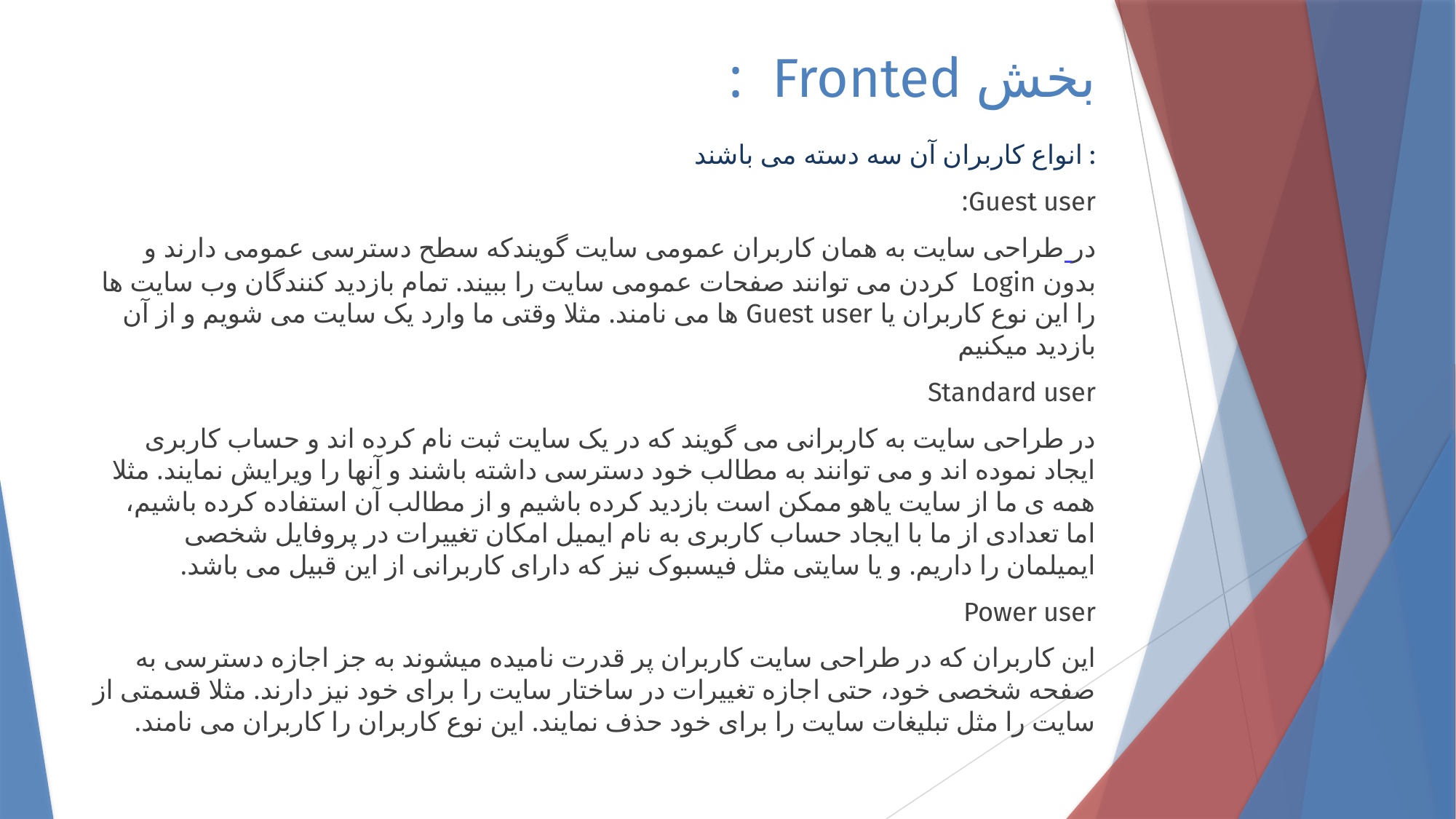

# بخش Fronted  :
انواع کاربران آن سه دسته می باشند :
Guest user:
در طراحی سایت به همان کاربران عمومی سایت گویندکه سطح دسترسی عمومی دارند و بدون Login  کردن می توانند صفحات عمومی سایت را ببیند. تمام بازدید کنندگان وب سایت ها را این نوع کاربران یا Guest user ها می نامند. مثلا وقتی ما وارد یک سایت می شویم و از آن بازدید میکنیم
Standard user
در طراحی سایت به کاربرانی می گویند که در یک سایت ثبت نام کرده اند و حساب کاربری ایجاد نموده اند و می توانند به مطالب خود دسترسی داشته باشند و آنها را ویرایش نمایند. مثلا همه ی ما از سایت یاهو ممکن است بازدید کرده باشیم و از مطالب آن استفاده کرده باشیم، اما تعدادی از ما با ایجاد حساب کاربری به نام ایمیل امکان تغییرات در پروفایل شخصی ایمیلمان را داریم. و یا سایتی مثل فیسبوک نیز که دارای کاربرانی از این قبیل می باشد.
Power user
این کاربران که در طراحی سایت کاربران پر قدرت نامیده میشوند به جز اجازه دسترسی به صفحه شخصی خود، حتی اجازه تغییرات در ساختار سایت را برای خود نیز دارند. مثلا قسمتی از سایت را مثل تبلیغات سایت را برای خود حذف نمایند. این نوع کاربران را کاربران می نامند.